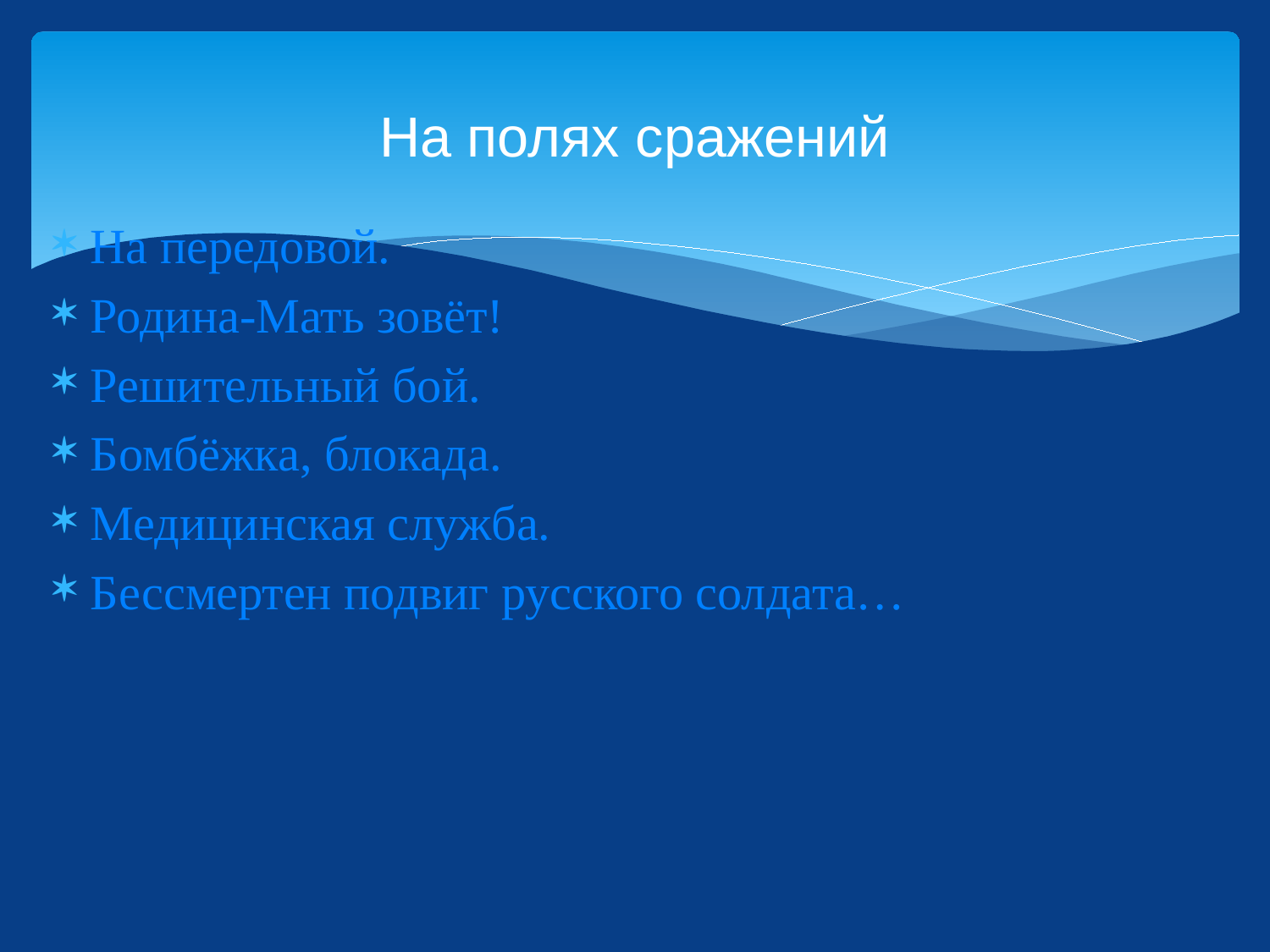

# На полях сражений
На передовой.
Родина-Мать зовёт!
Решительный бой.
Бомбёжка, блокада.
Медицинская служба.
Бессмертен подвиг русского солдата…